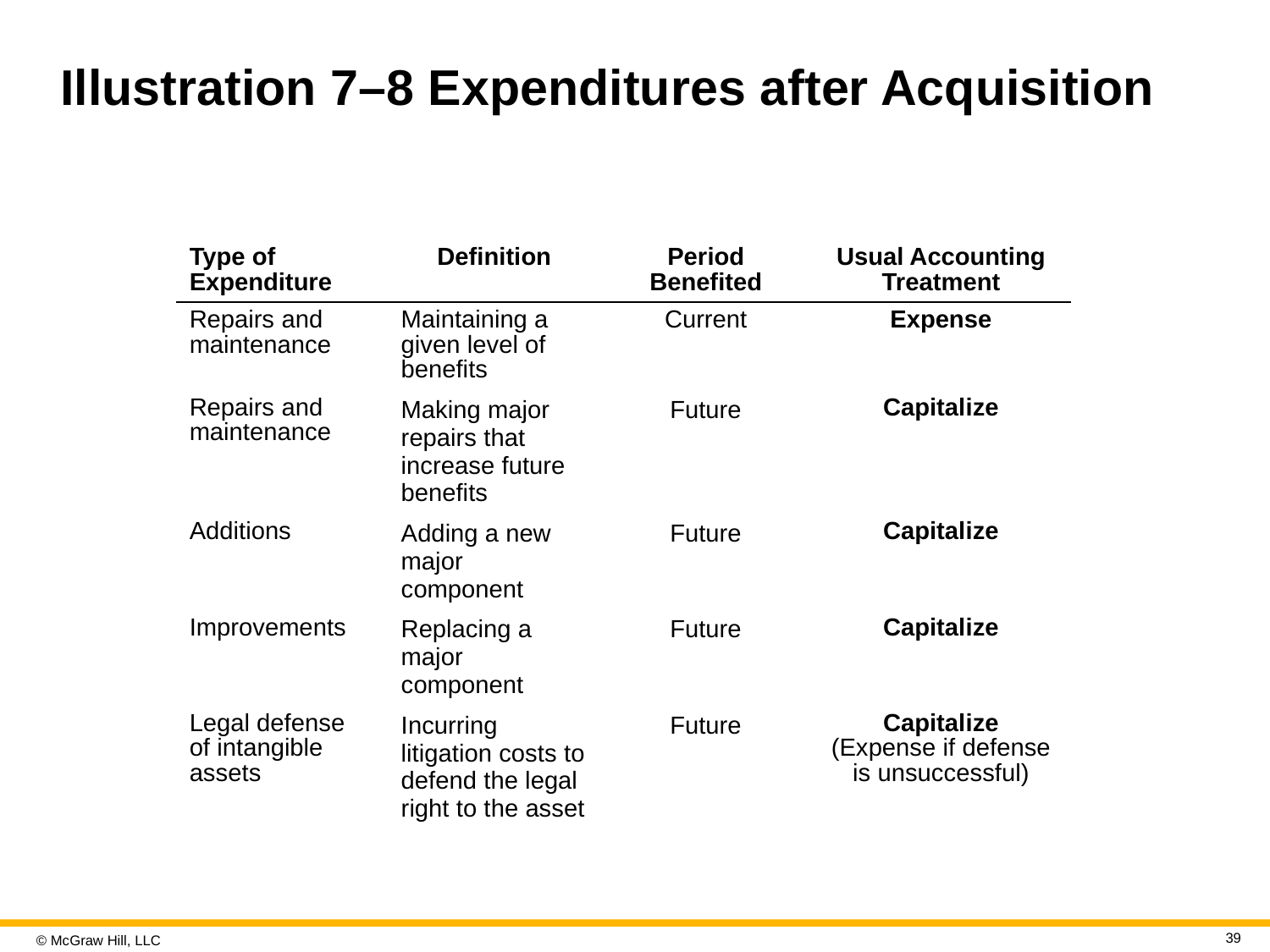

# Illustration 7–8 Expenditures after Acquisition
| Type of Expenditure | Definition | Period Benefited | Usual Accounting Treatment |
| --- | --- | --- | --- |
| Repairs and maintenance | Maintaining a given level of benefits | Current | Expense |
| Repairs and maintenance | Making major repairs that increase future benefits | Future | Capitalize |
| Additions | Adding a new major component | Future | Capitalize |
| Improvements | Replacing a major component | Future | Capitalize |
| Legal defense of intangible assets | Incurring litigation costs to defend the legal right to the asset | Future | Capitalize (Expense if defense is unsuccessful) |
39